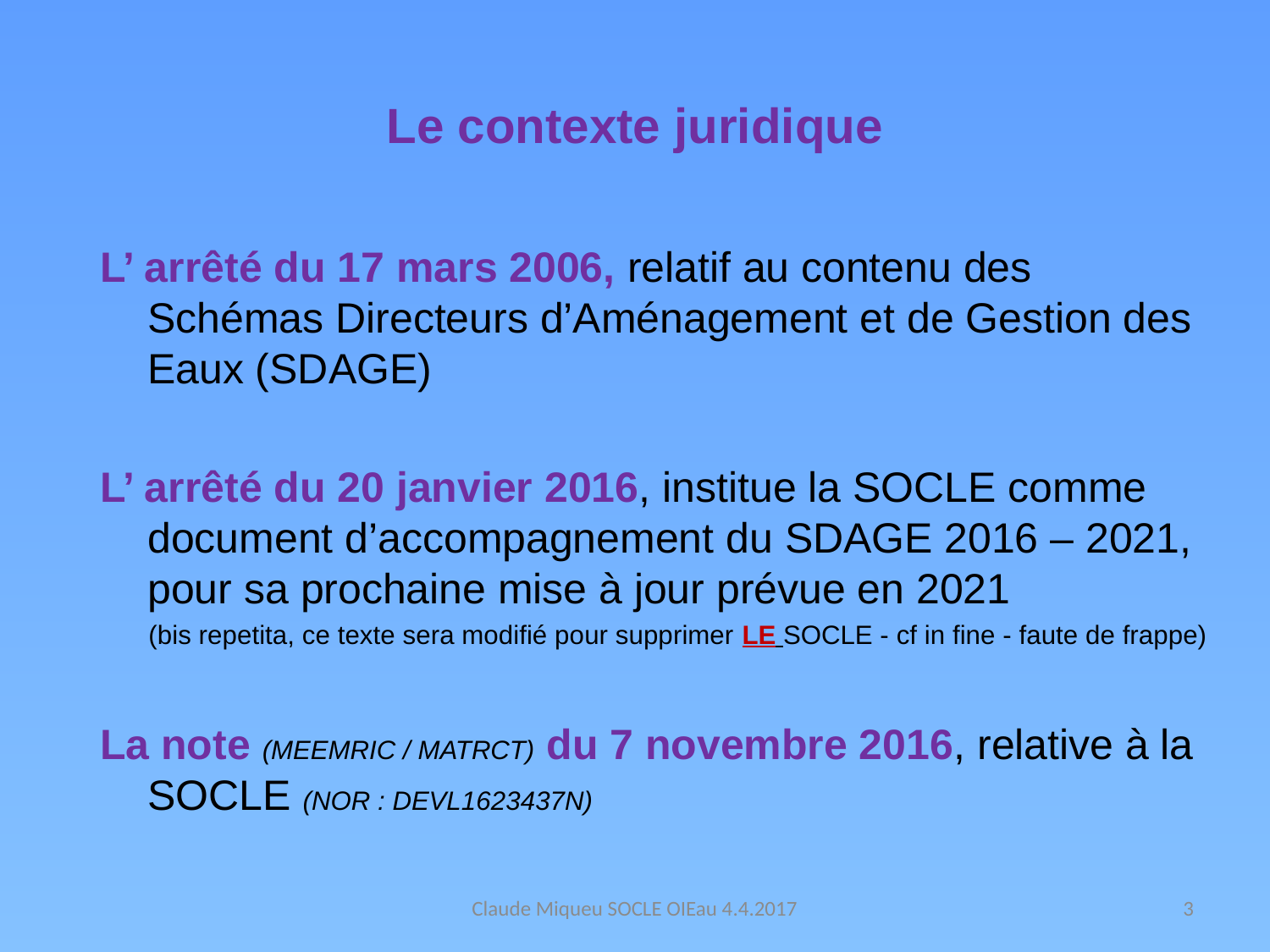

# Le contexte juridique

L’ arrêté du 17 mars 2006, relatif au contenu des Schémas Directeurs d’Aménagement et de Gestion des Eaux (SDAGE)

L’ arrêté du 20 janvier 2016, institue la SOCLE comme document d’accompagnement du SDAGE 2016 – 2021, pour sa prochaine mise à jour prévue en 2021
(bis repetita, ce texte sera modifié pour supprimer LE SOCLE - cf in fine - faute de frappe)

La note (MEEMRIC / MATRCT) du 7 novembre 2016, relative à la SOCLE (NOR : DEVL1623437N)
Claude Miqueu SOCLE OIEau 4.4.2017
3